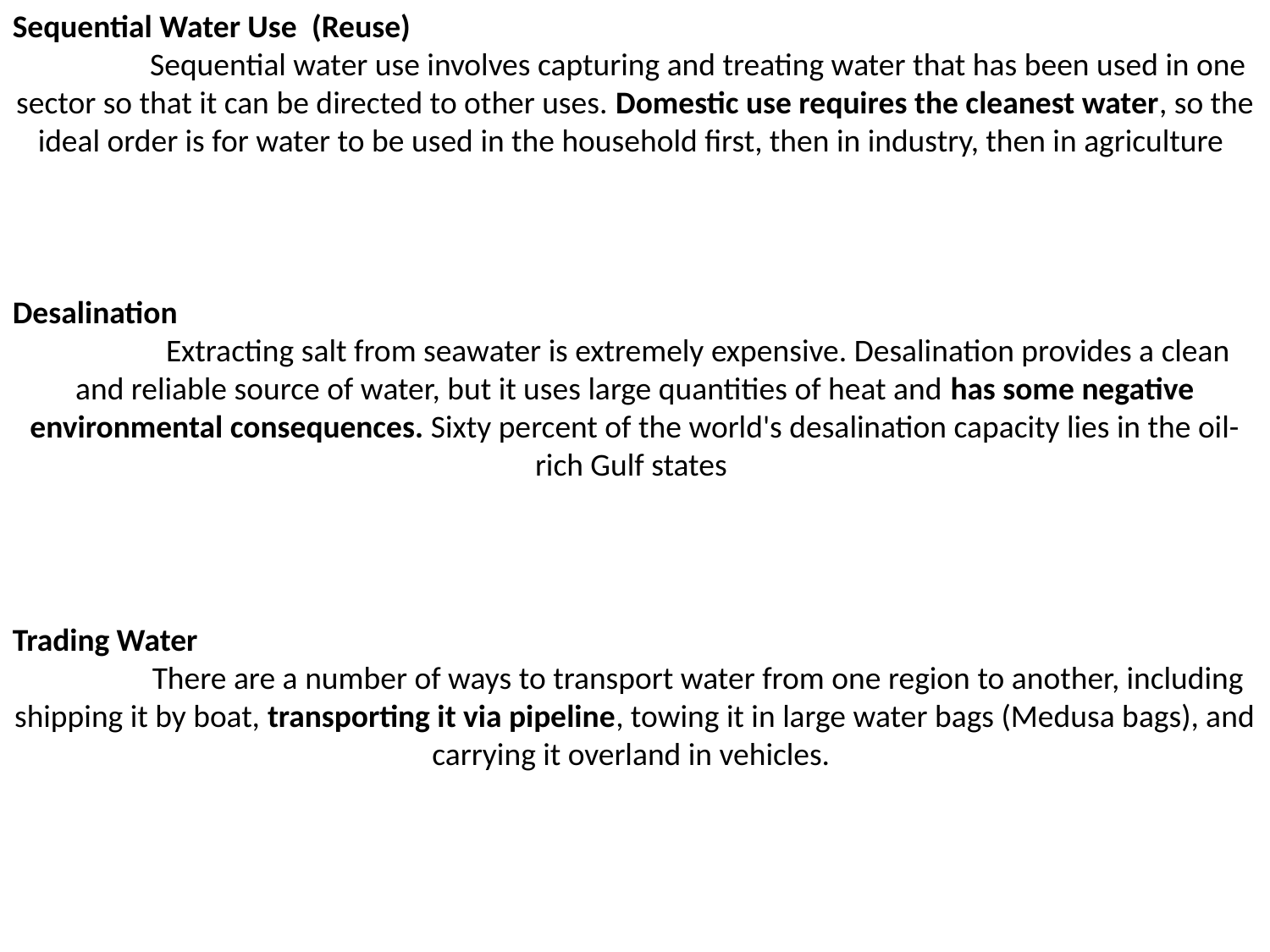

Sequential Water Use  (Reuse)
	Sequential water use involves capturing and treating water that has been used in one sector so that it can be directed to other uses. Domestic use requires the cleanest water, so the ideal order is for water to be used in the household first, then in industry, then in agriculture
Desalination
	Extracting salt from seawater is extremely expensive. Desalination provides a clean and reliable source of water, but it uses large quantities of heat and has some negative environmental consequences. Sixty percent of the world's desalination capacity lies in the oil-rich Gulf states
Trading Water
	There are a number of ways to transport water from one region to another, including shipping it by boat, transporting it via pipeline, towing it in large water bags (Medusa bags), and carrying it overland in vehicles.